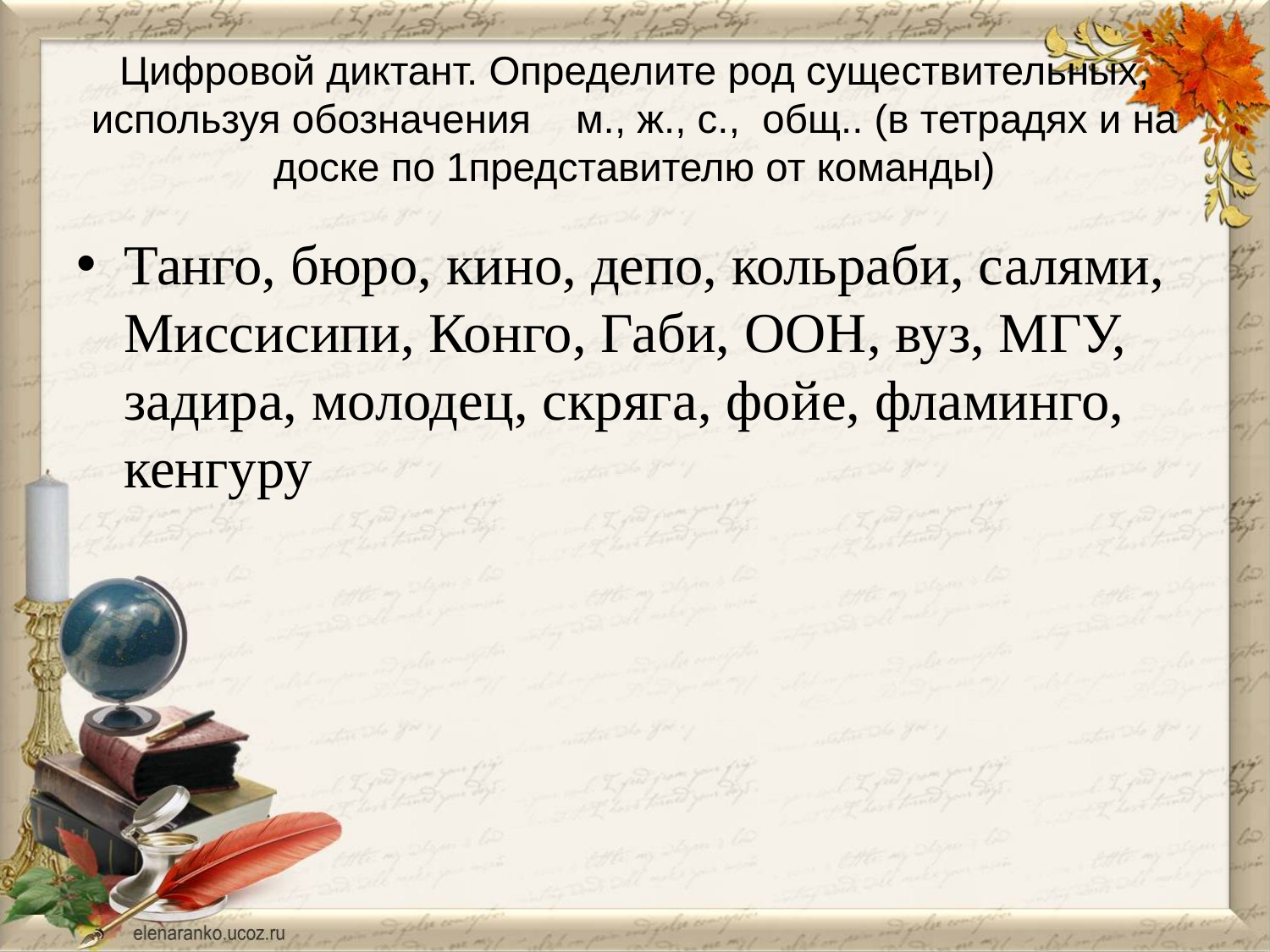

# Цифровой диктант. Определите род существительных, используя обозначения    м., ж., с.,  общ.. (в тетрадях и на доске по 1представителю от команды)
Танго, бюро, кино, депо, кольраби, салями, Миссисипи, Конго, Габи, ООН, вуз, МГУ,    задира, молодец, скряга, фойе, фламинго,    кенгуру